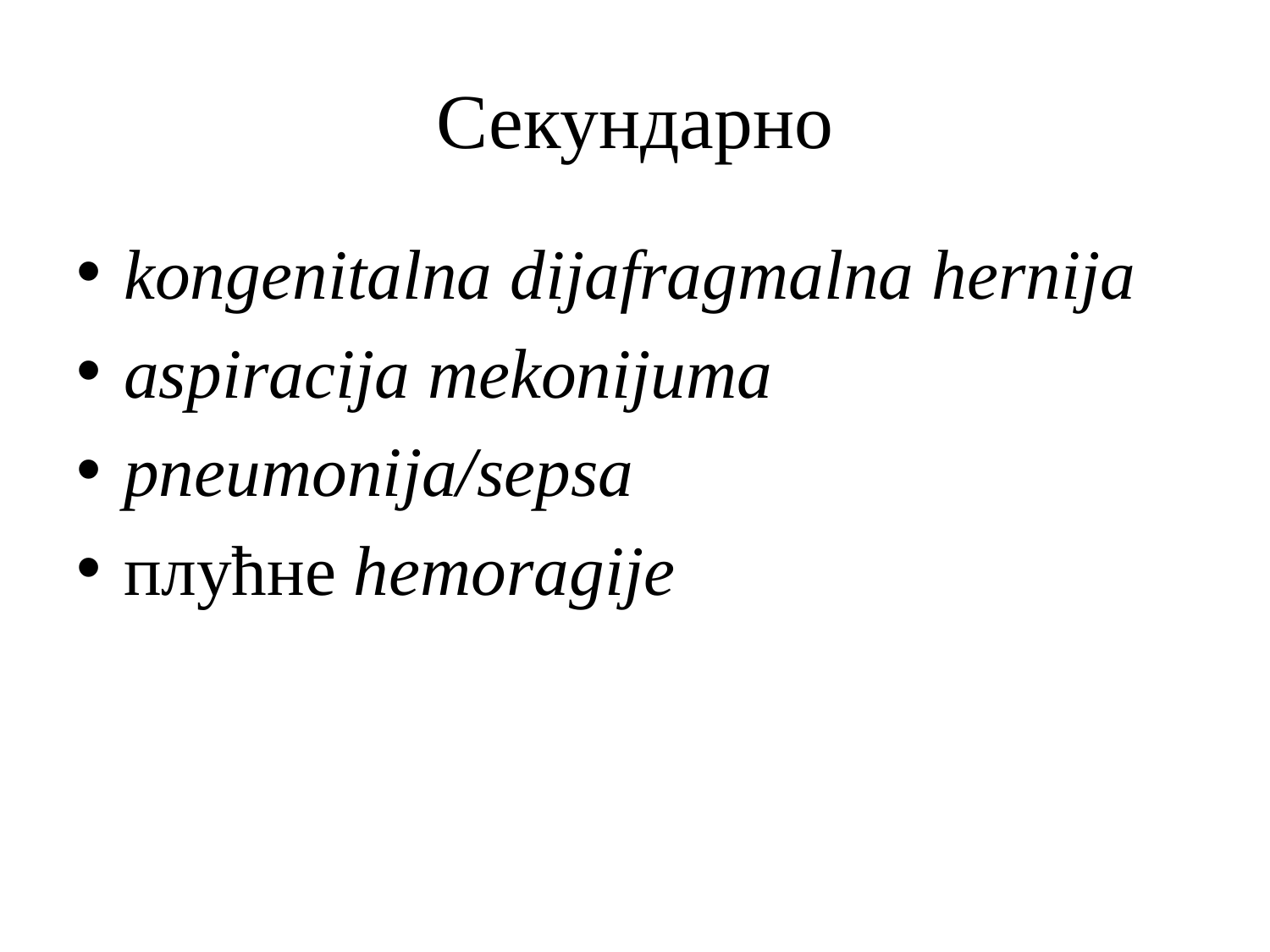

# Секундарно
kongenitalna dijafragmalna hernija
aspiracija mekonijuma
pneumonija/sepsa
плућне hemoragije